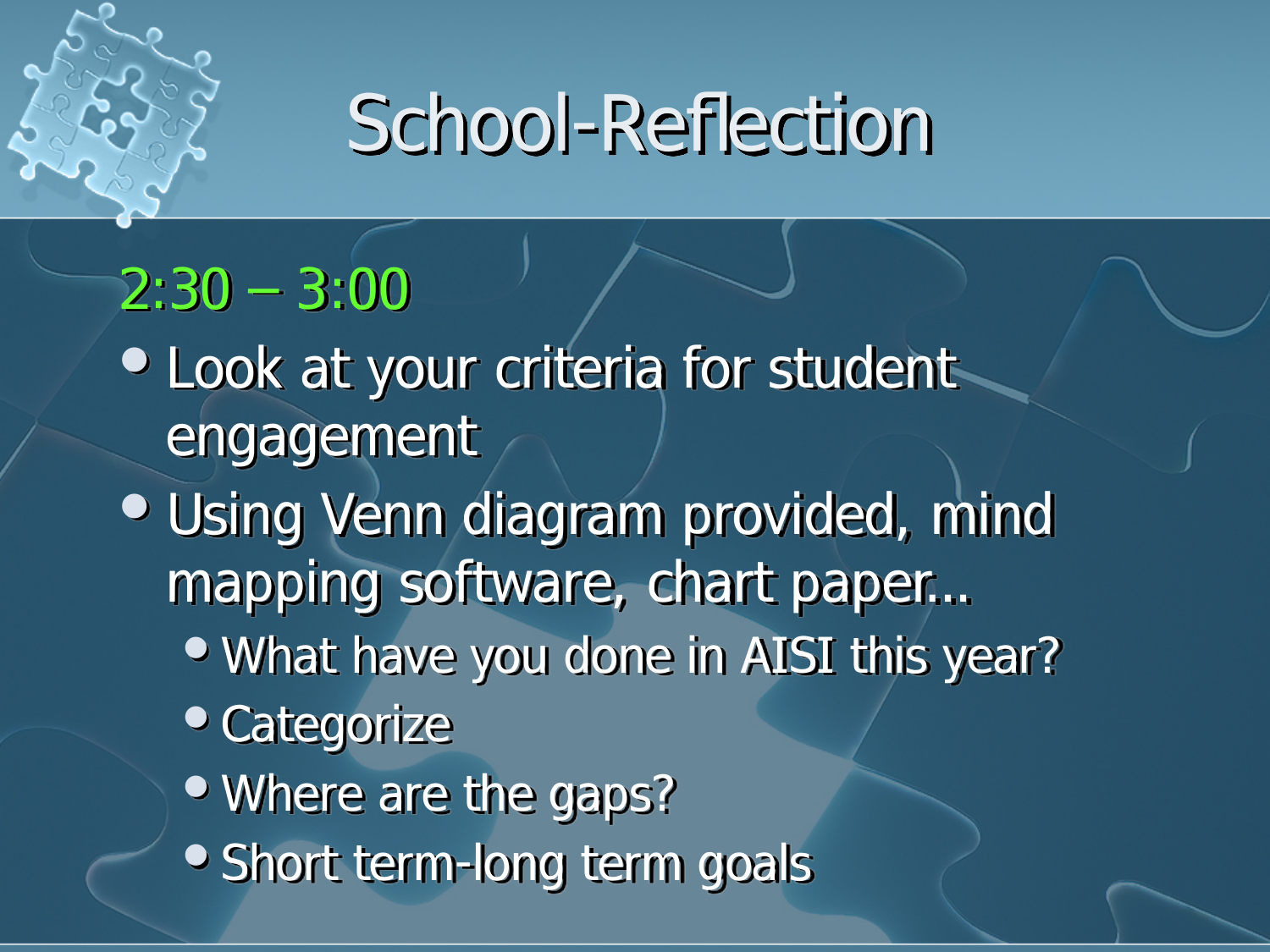

# School-Reflection
2:30 – 3:00
Look at your criteria for student engagement
Using Venn diagram provided, mind mapping software, chart paper…
What have you done in AISI this year?
Categorize
Where are the gaps?
Short term-long term goals